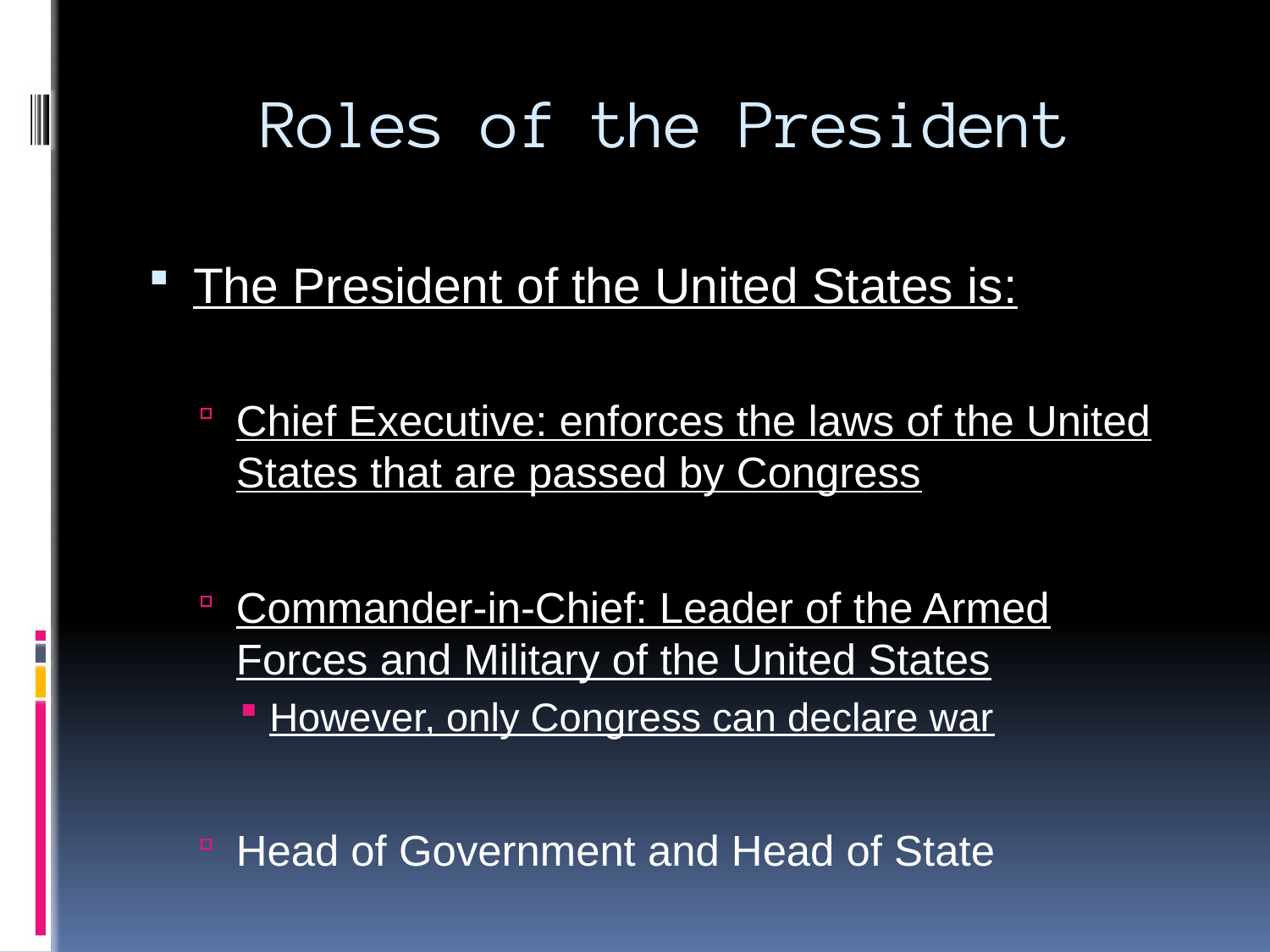

# Roles of the President
The President of the United States is:

Chief Executive: enforces the laws of the United States that are passed by Congress

Commander-in-Chief: Leader of the Armed Forces and Military of the United States
However, only Congress can declare war

Head of Government and Head of State